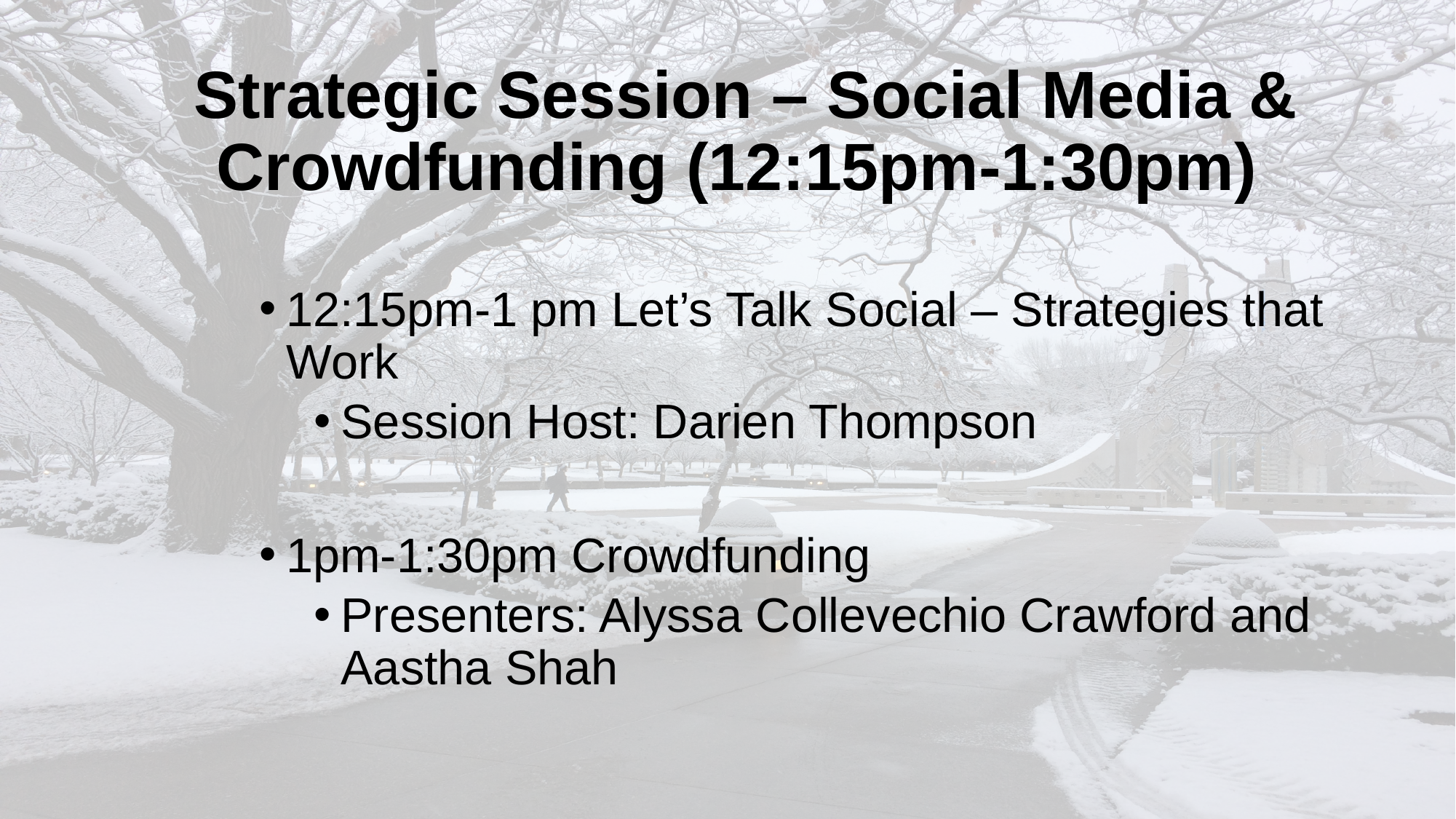

#
Strategic Session – Social Media & Crowdfunding (12:15pm-1:30pm)

12:15pm-1 pm Let’s Talk Social – Strategies that Work
Session Host: Darien Thompson

1pm-1:30pm Crowdfunding
Presenters: Alyssa Collevechio Crawford and Aastha Shah